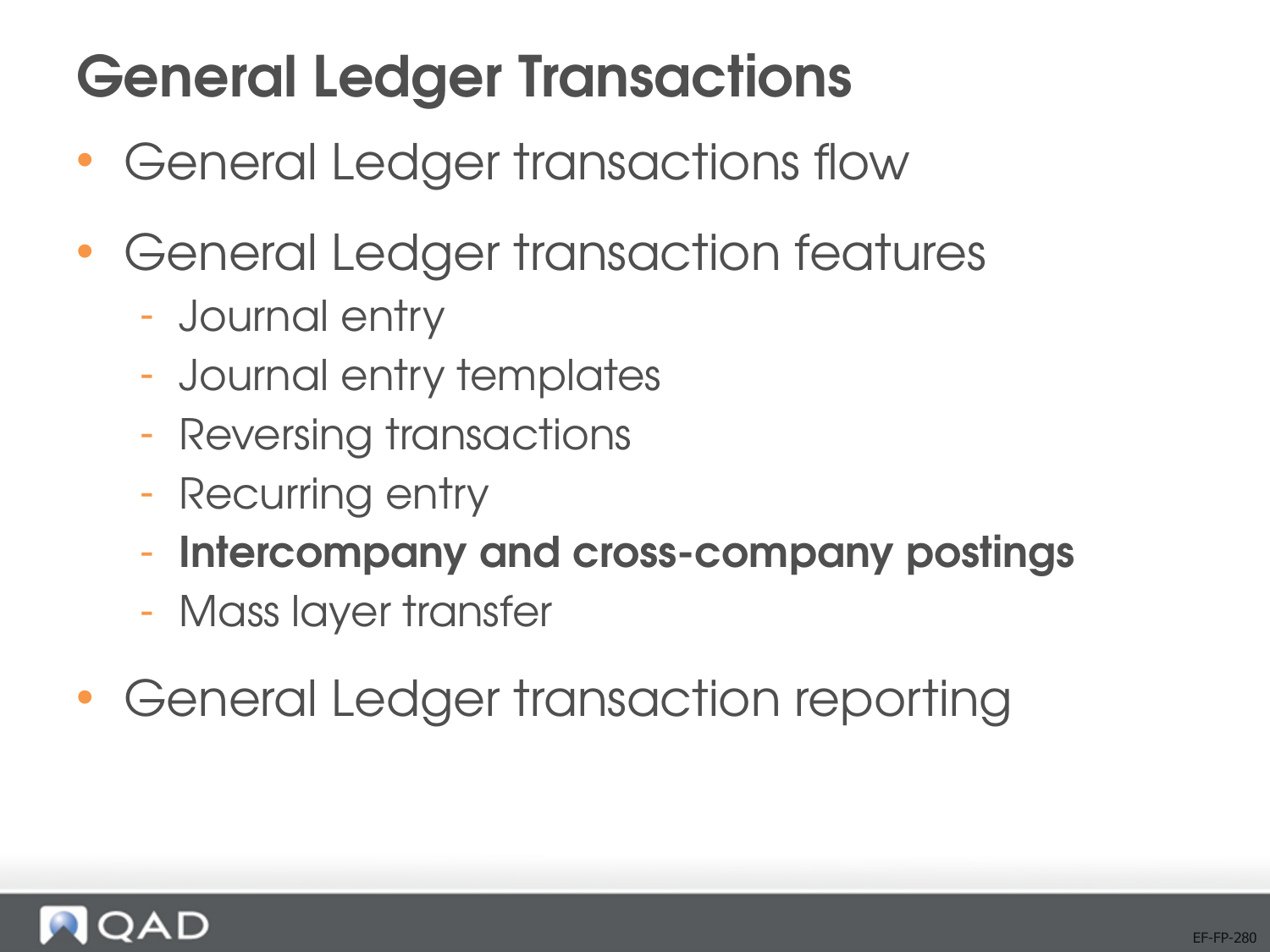

# General Ledger Transactions
General Ledger transactions flow
General Ledger transaction features
Journal entry
Journal entry templates
Reversing transactions
Recurring entry
Intercompany and cross-company postings
Mass layer transfer
General Ledger transaction reporting

EF-FP-280